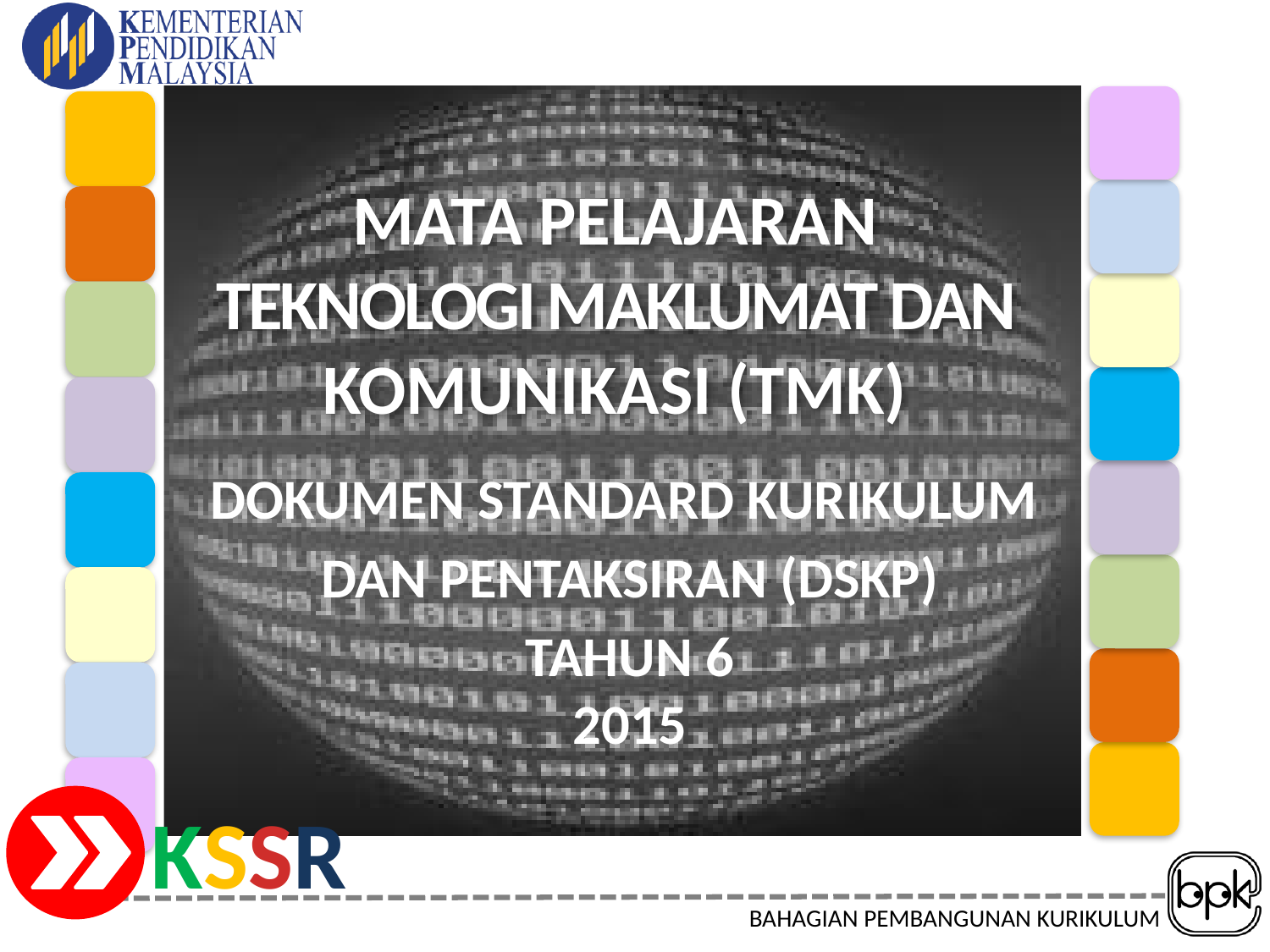

# MATA PELAJARAN TEKNOLOGI MAKLUMAT DAN KOMUNIKASI (TMK)
DOKUMEN STANDARD KURIKULUM
DAN PENTAKSIRAN (DSKP)
 TAHUN 6
2015